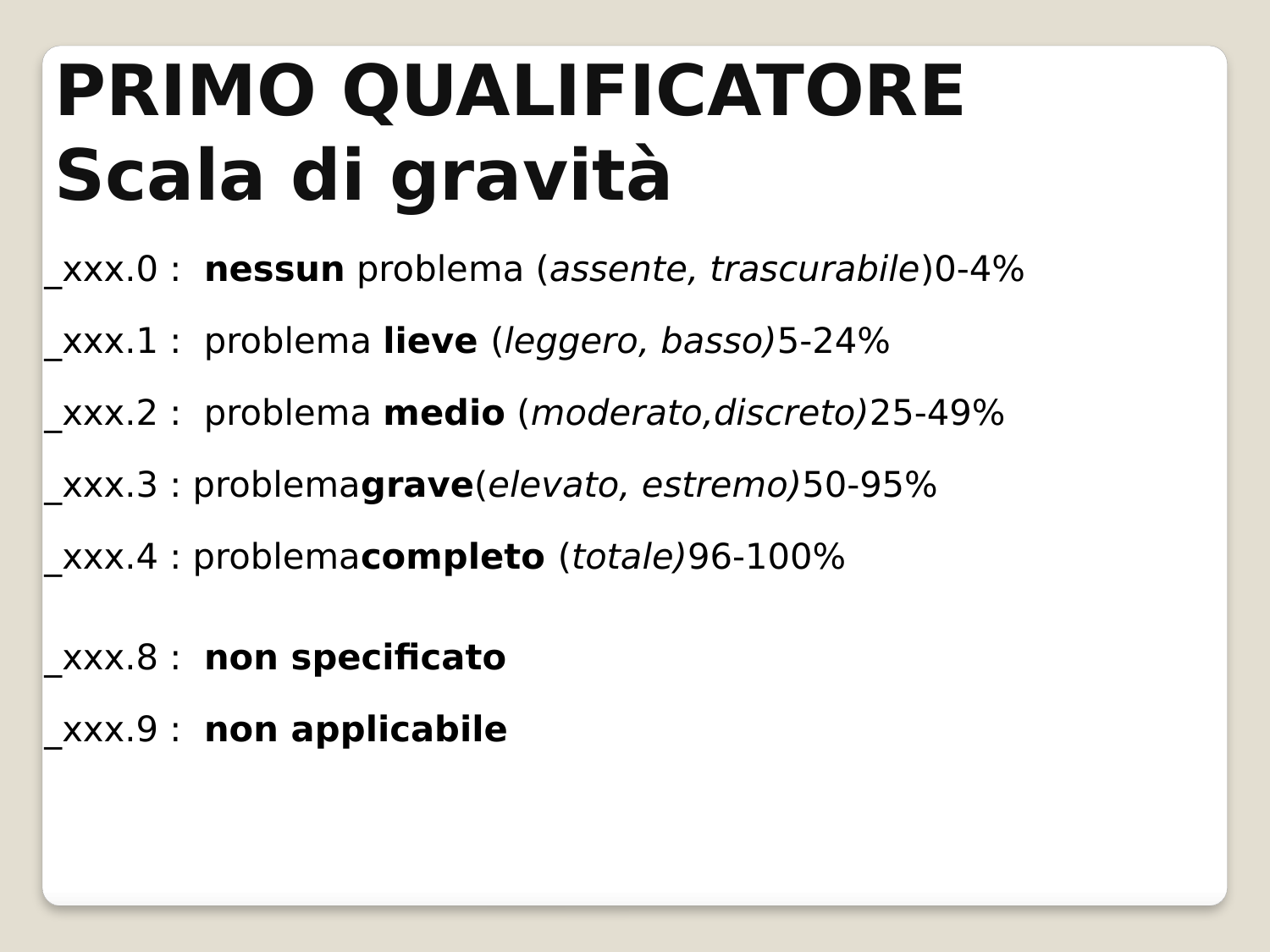

PRIMO QUALIFICATORE
Scala di gravità
_xxx.0 :  nessun problema (assente, trascurabile)0-4%

_xxx.1 :  problema lieve (leggero, basso)5-24%

_xxx.2 :  problema medio (moderato,discreto)25-49%

_xxx.3 : problemagrave(elevato, estremo)50-95%

_xxx.4 : problemacompleto (totale)96-100%

_xxx.8 :  non specificato

_xxx.9 :  non applicabile